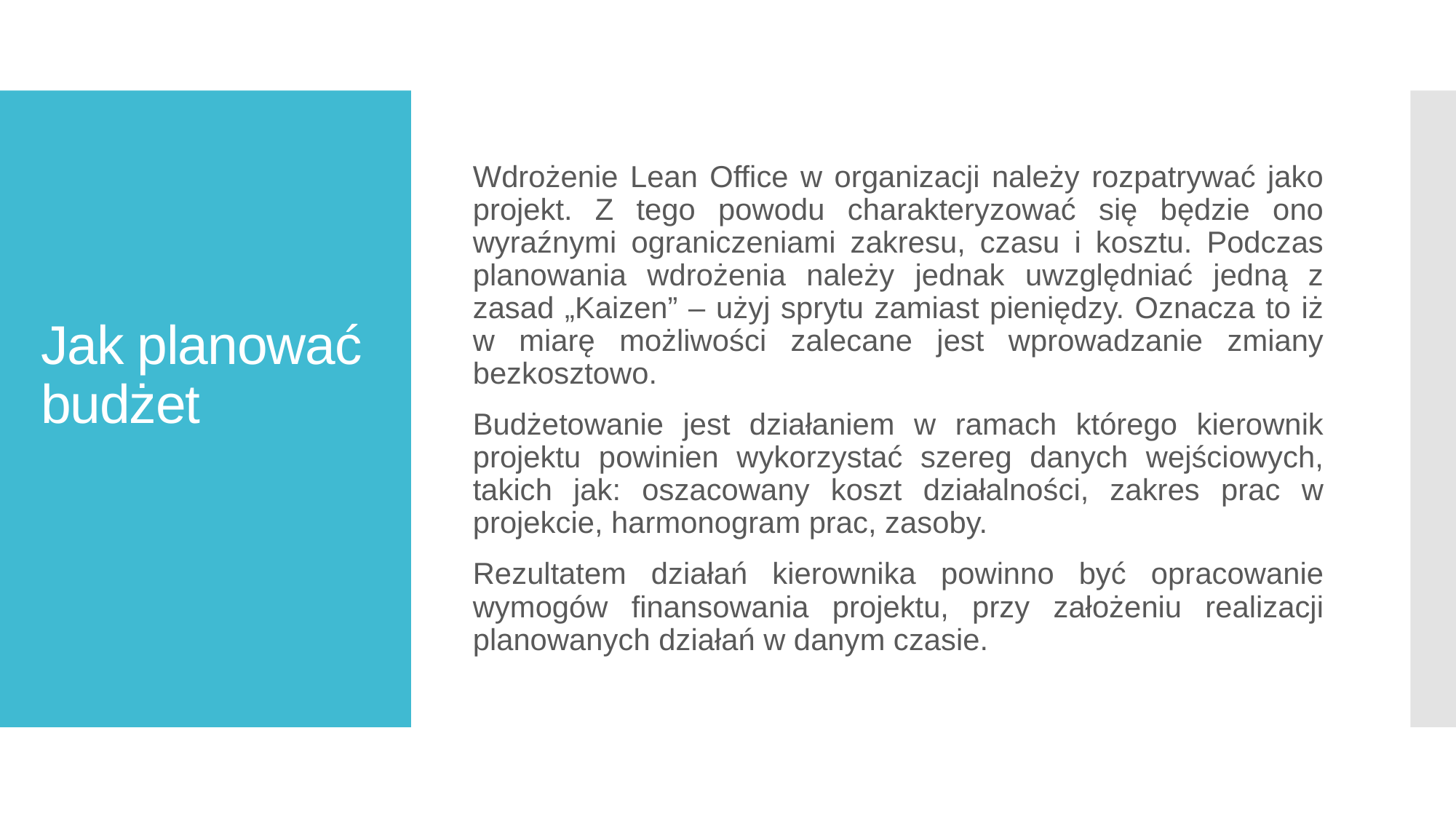

Wdrożenie Lean Office w organizacji należy rozpatrywać jako projekt. Z tego powodu charakteryzować się będzie ono wyraźnymi ograniczeniami zakresu, czasu i kosztu. Podczas planowania wdrożenia należy jednak uwzględniać jedną z zasad „Kaizen” – użyj sprytu zamiast pieniędzy. Oznacza to iż w miarę możliwości zalecane jest wprowadzanie zmiany bezkosztowo.
Budżetowanie jest działaniem w ramach którego kierownik projektu powinien wykorzystać szereg danych wejściowych, takich jak: oszacowany koszt działalności, zakres prac w projekcie, harmonogram prac, zasoby.
Rezultatem działań kierownika powinno być opracowanie wymogów finansowania projektu, przy założeniu realizacji planowanych działań w danym czasie.
# Jak planować budżet